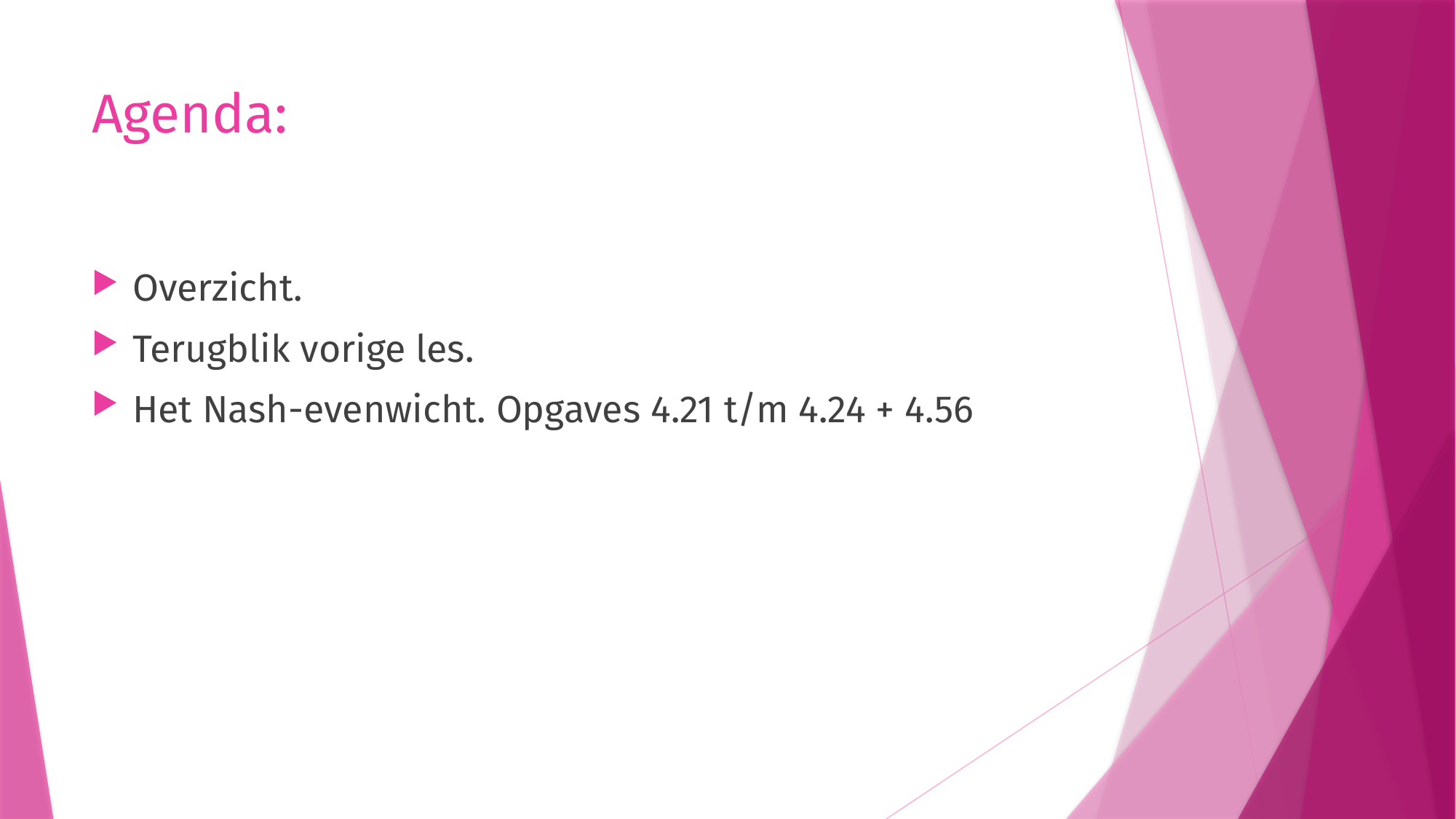

# Agenda:
Overzicht.
Terugblik vorige les.
Het Nash-evenwicht. Opgaves 4.21 t/m 4.24 + 4.56